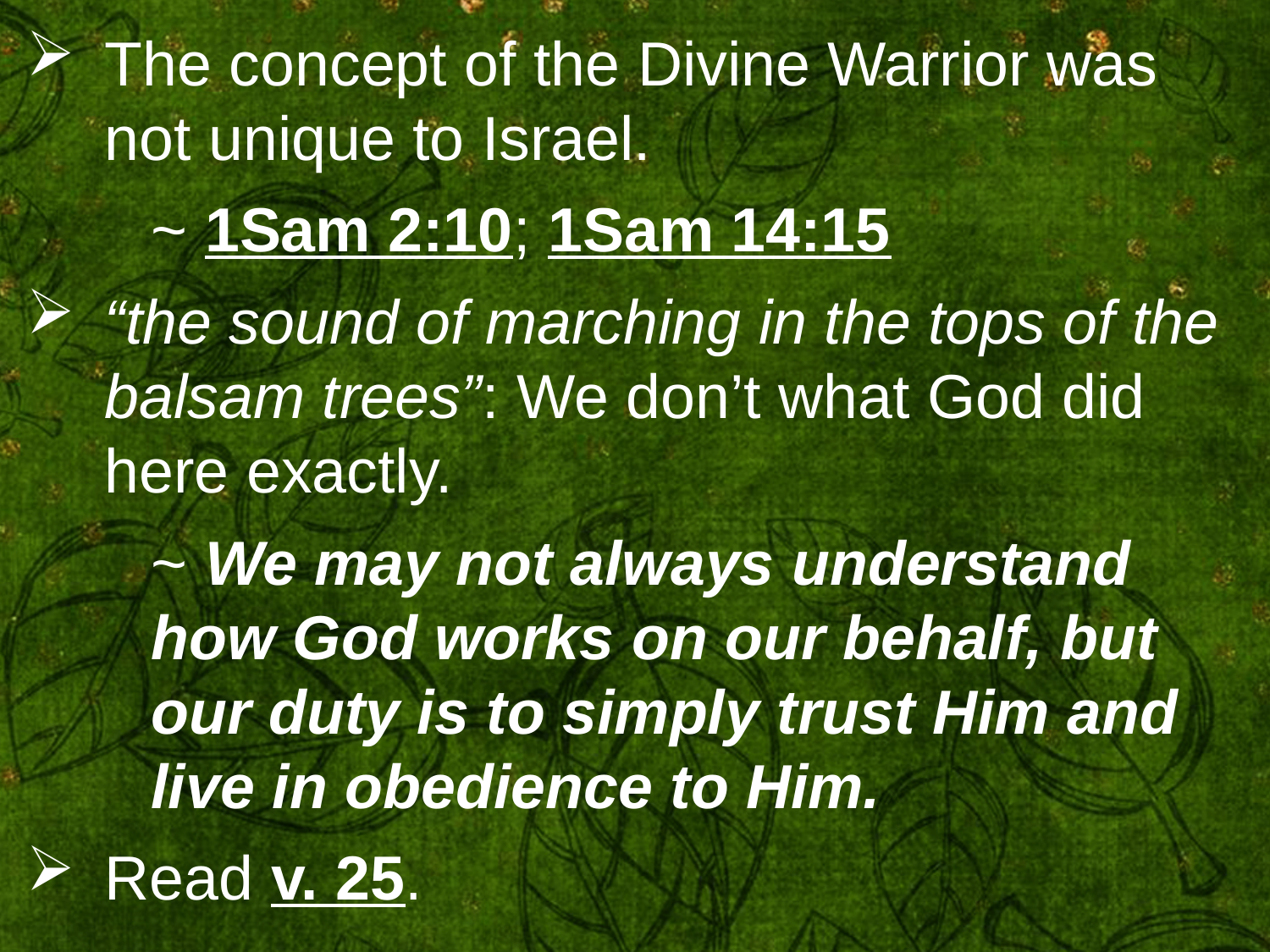

The concept of the Divine Warrior was not unique to Israel.
	~ 1Sam 2:10; 1Sam 14:15
“the sound of marching in the tops of the balsam trees”: We don’t what God did here exactly.
	~ We may not always understand 			how God works on our behalf, but 		our duty is to simply trust Him and 		live in obedience to Him.
Read v. 25.